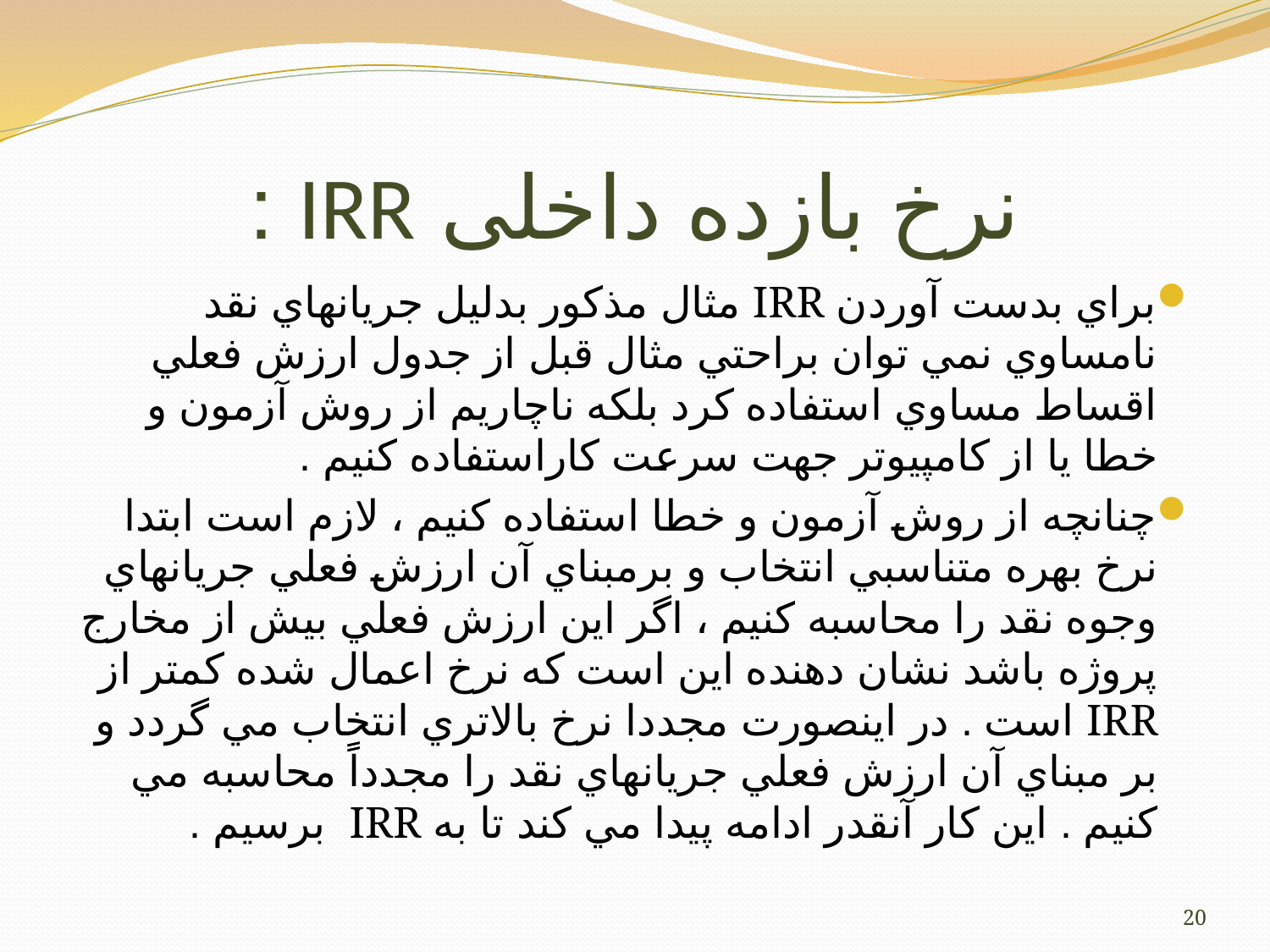

# نرخ بازده داخلی IRR :
براي بدست آوردن IRR مثال مذكور بدليل جريانهاي نقد نامساوي نمي توان براحتي مثال قبل از جدول ارزش فعلي اقساط مساوي استفاده كرد بلكه ناچاريم از روش آزمون و خطا يا از كامپيوتر جهت سرعت كاراستفاده كنيم .
چنانچه از روش آزمون و خطا استفاده كنيم ، لازم است ابتدا نرخ بهره متناسبي انتخاب و برمبناي آن ارزش فعلي جريانهاي وجوه نقد را محاسبه كنيم ، اگر اين ارزش فعلي بيش از مخارج پروژه باشد نشان دهنده اين است كه نرخ اعمال شده كمتر از IRR است . در اينصورت مجددا نرخ بالاتري انتخاب مي گردد و بر مبناي آن ارزش فعلي جريانهاي نقد را مجدداًً محاسبه مي كنيم . اين كار آنقدر ادامه پيدا مي كند تا به IRR  برسيم .
20